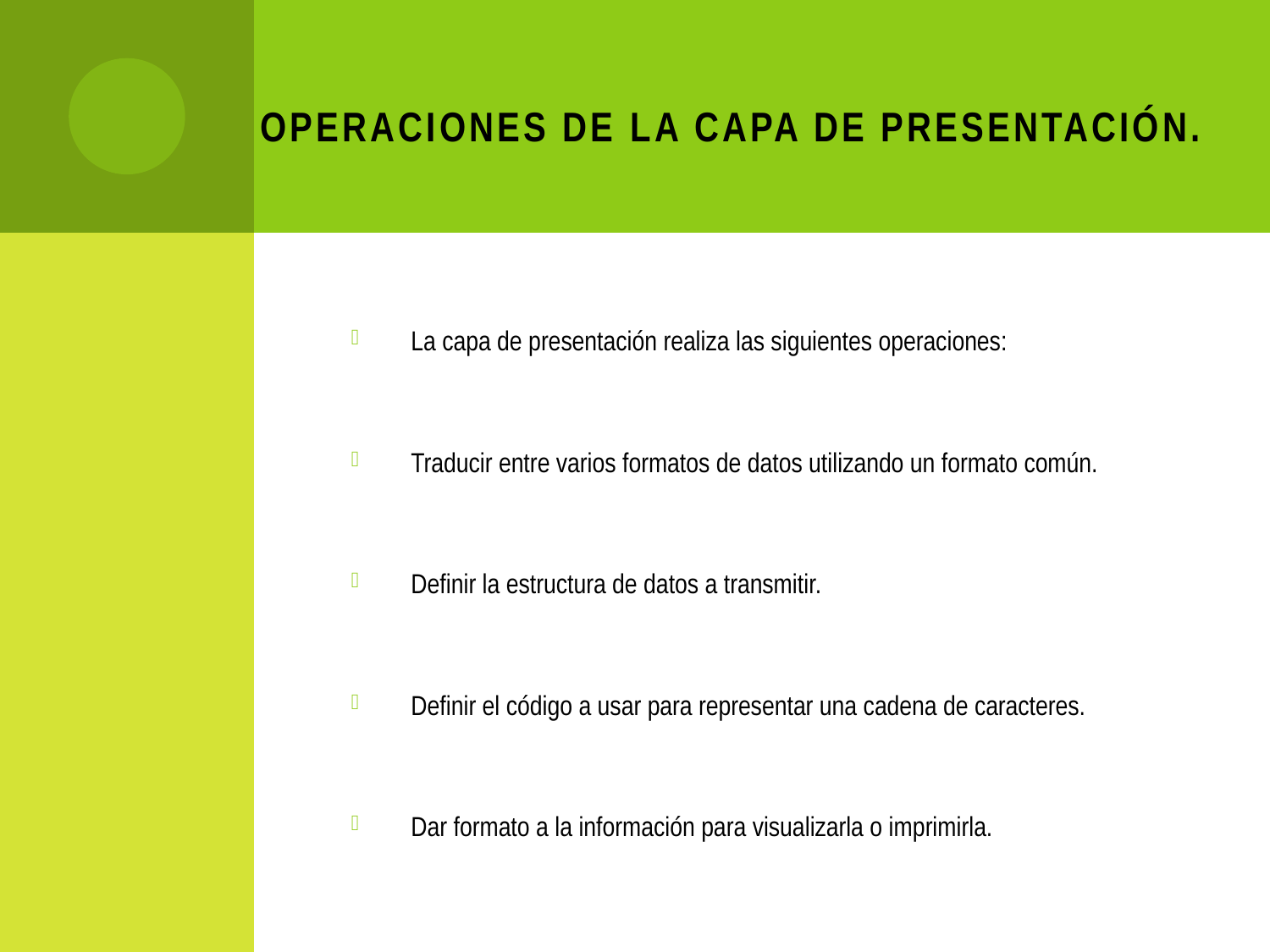

# Operaciones de la Capa de Presentación.
La capa de presentación realiza las siguientes operaciones:

Traducir entre varios formatos de datos utilizando un formato común.

Definir la estructura de datos a transmitir.

Definir el código a usar para representar una cadena de caracteres.

Dar formato a la información para visualizarla o imprimirla.